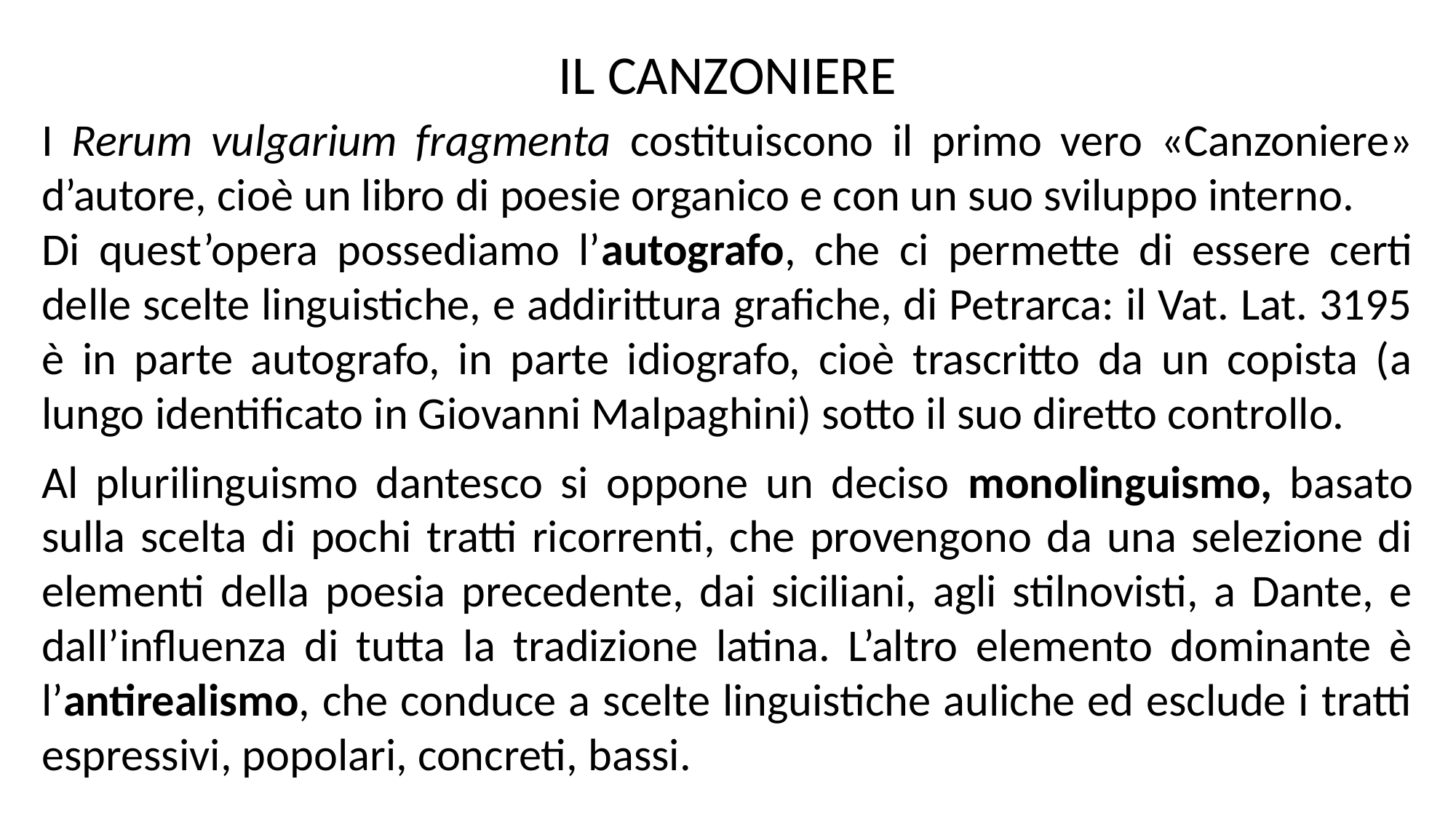

IL CANZONIERE
I Rerum vulgarium fragmenta costituiscono il primo vero «Canzoniere» d’autore, cioè un libro di poesie organico e con un suo sviluppo interno.
Di quest’opera possediamo l’autografo, che ci permette di essere certi delle scelte linguistiche, e addirittura grafiche, di Petrarca: il Vat. Lat. 3195 è in parte autografo, in parte idiografo, cioè trascritto da un copista (a lungo identificato in Giovanni Malpaghini) sotto il suo diretto controllo.
Al plurilinguismo dantesco si oppone un deciso monolinguismo, basato sulla scelta di pochi tratti ricorrenti, che provengono da una selezione di elementi della poesia precedente, dai siciliani, agli stilnovisti, a Dante, e dall’influenza di tutta la tradizione latina. L’altro elemento dominante è l’antirealismo, che conduce a scelte linguistiche auliche ed esclude i tratti espressivi, popolari, concreti, bassi.